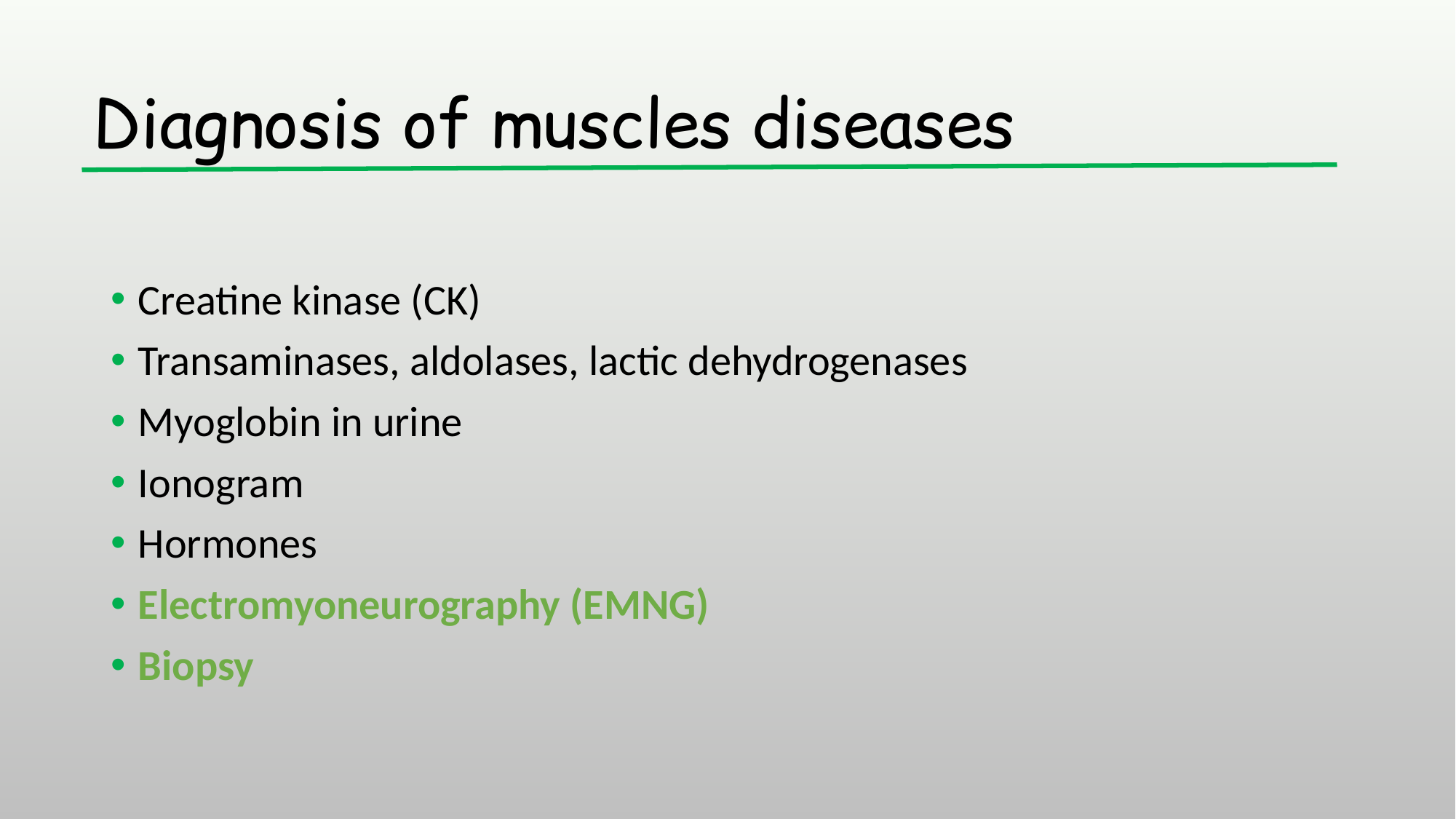

# Diagnosis of muscles diseases
Creatine kinase (CK)
Transaminases, aldolases, lactic dehydrogenases
Myoglobin in urine
Ionogram
Hormones
Electromyoneurography (EMNG)
Biopsy